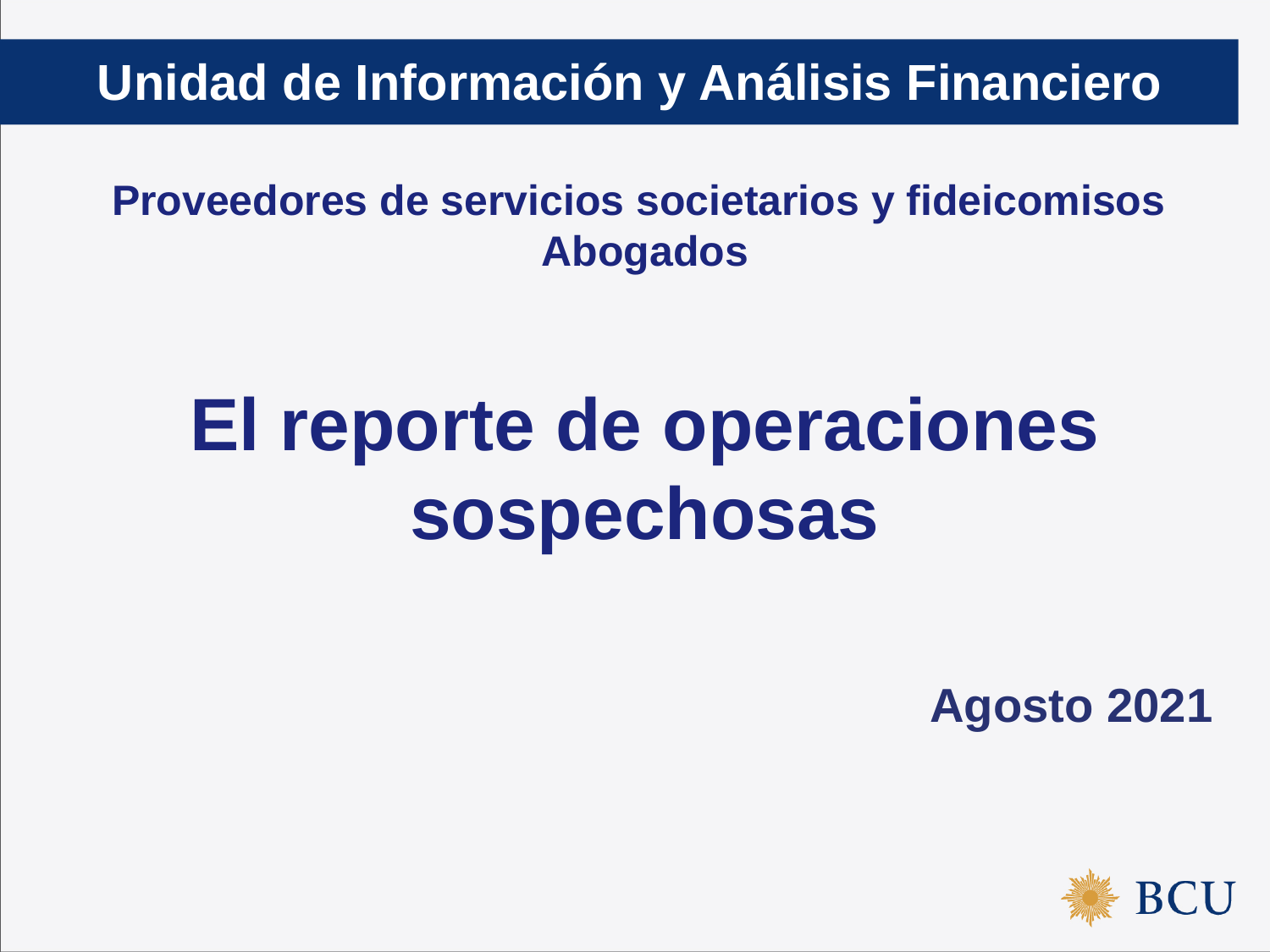

Unidad de Información y Análisis Financiero

Proveedores de servicios societarios y fideicomisos
Abogados

El reporte de operaciones sospechosas

Agosto 2021